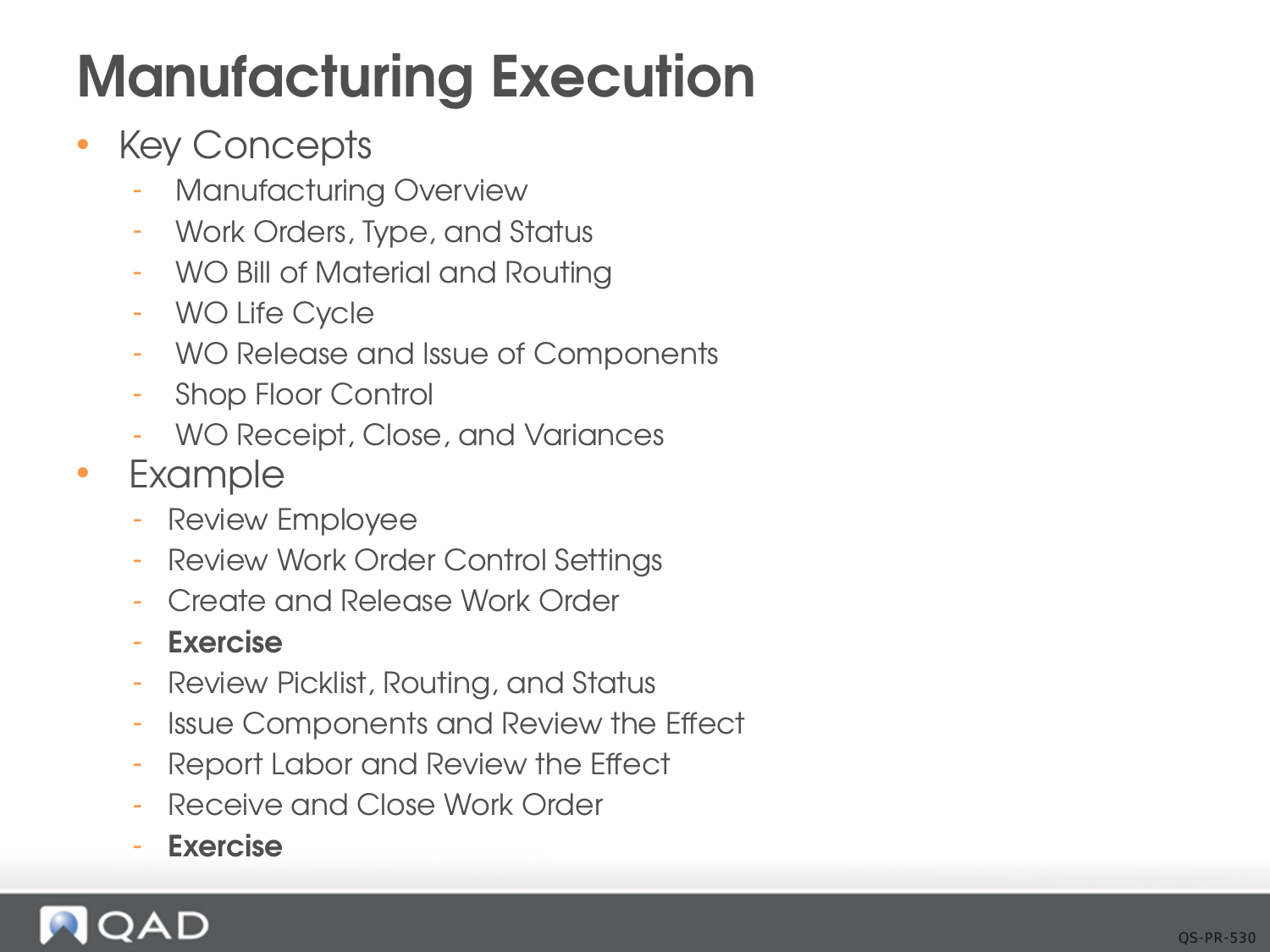

# Manufacturing Execution
Key Concepts
 Manufacturing Overview
 Work Orders, Type, and Status
 WO Bill of Material and Routing
 WO Life Cycle
 WO Release and Issue of Components
 Shop Floor Control
 WO Receipt, Close, and Variances
 Example
Review Employee
Review Work Order Control Settings
Create and Release Work Order
Exercise
Review Picklist, Routing, and Status
Issue Components and Review the Effect
Report Labor and Review the Effect
Receive and Close Work Order
Exercise

QS-PR-530